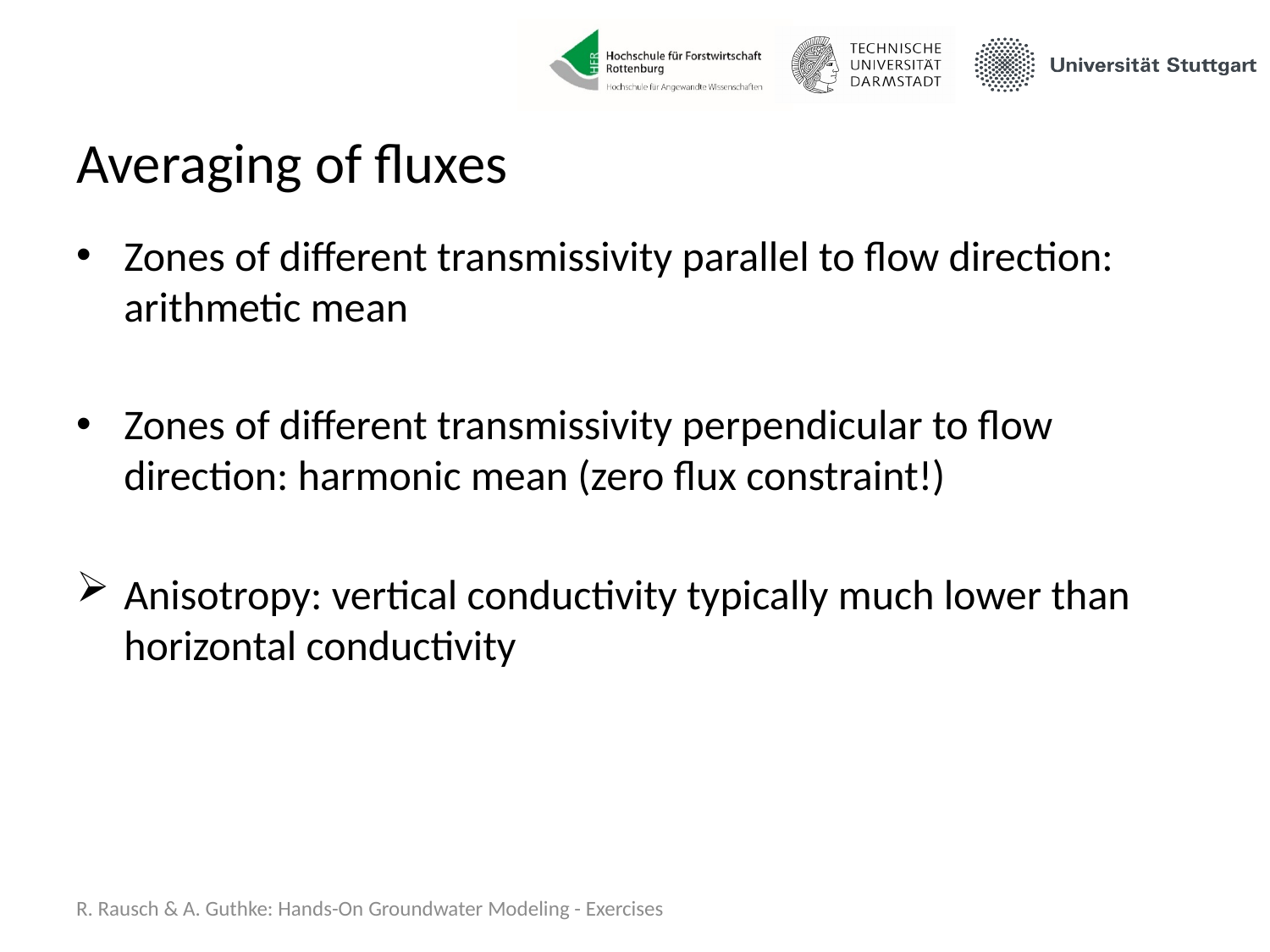

# Averaging of fluxes
Zones of different transmissivity parallel to flow direction: arithmetic mean

Zones of different transmissivity perpendicular to flow direction: harmonic mean (zero flux constraint!)

Anisotropy: vertical conductivity typically much lower than horizontal conductivity

R. Rausch & A. Guthke: Hands-On Groundwater Modeling - Exercises